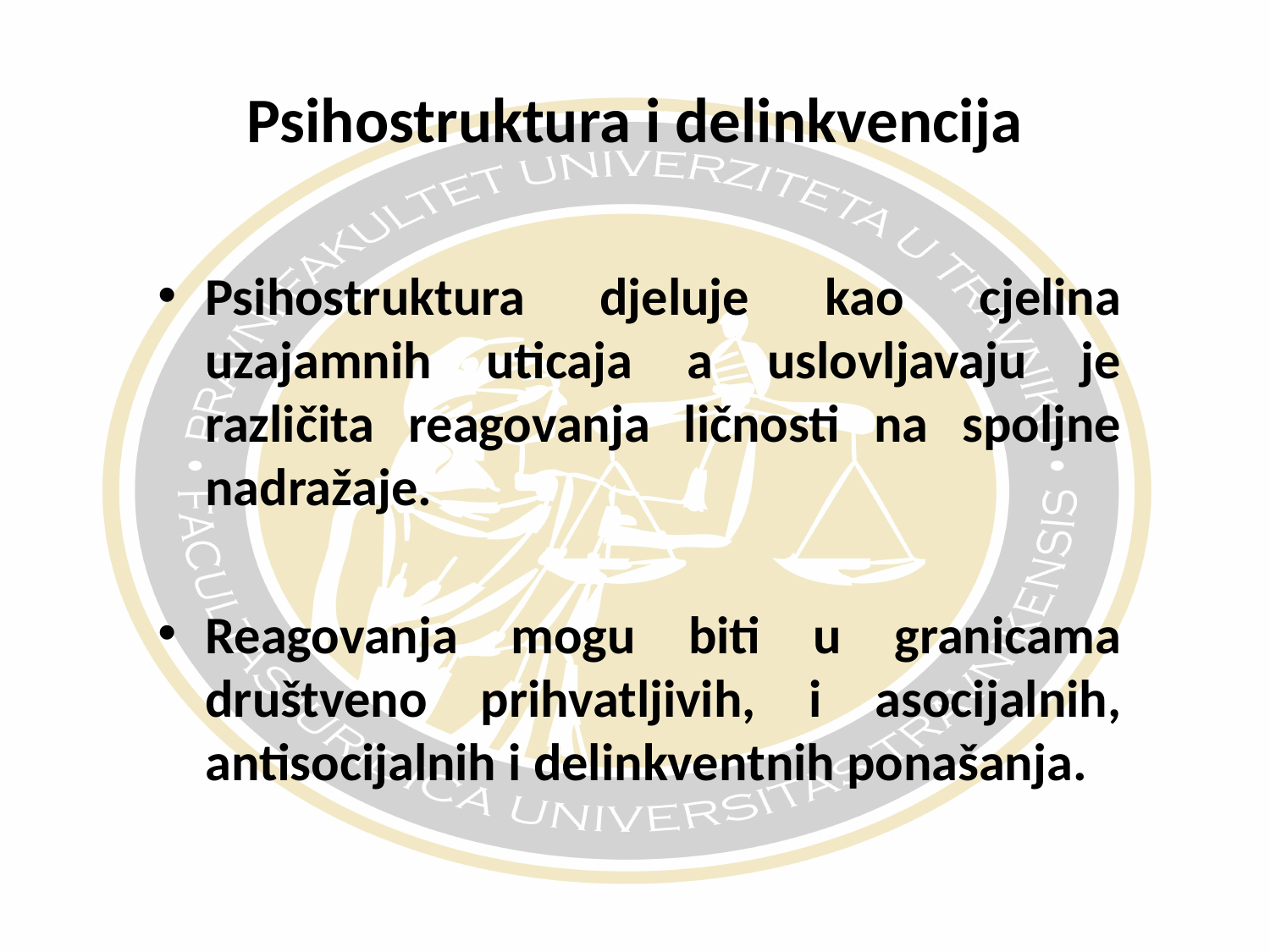

# Psihostruktura i delinkvencija
Psihostruktura djeluje kao cjelina uzajamnih uticaja a uslovljavaju je različita reagovanja ličnosti na spoljne nadražaje.

Reagovanja mogu biti u granicama društveno prihvatljivih, i asocijalnih, antisocijalnih i delinkventnih ponašanja.